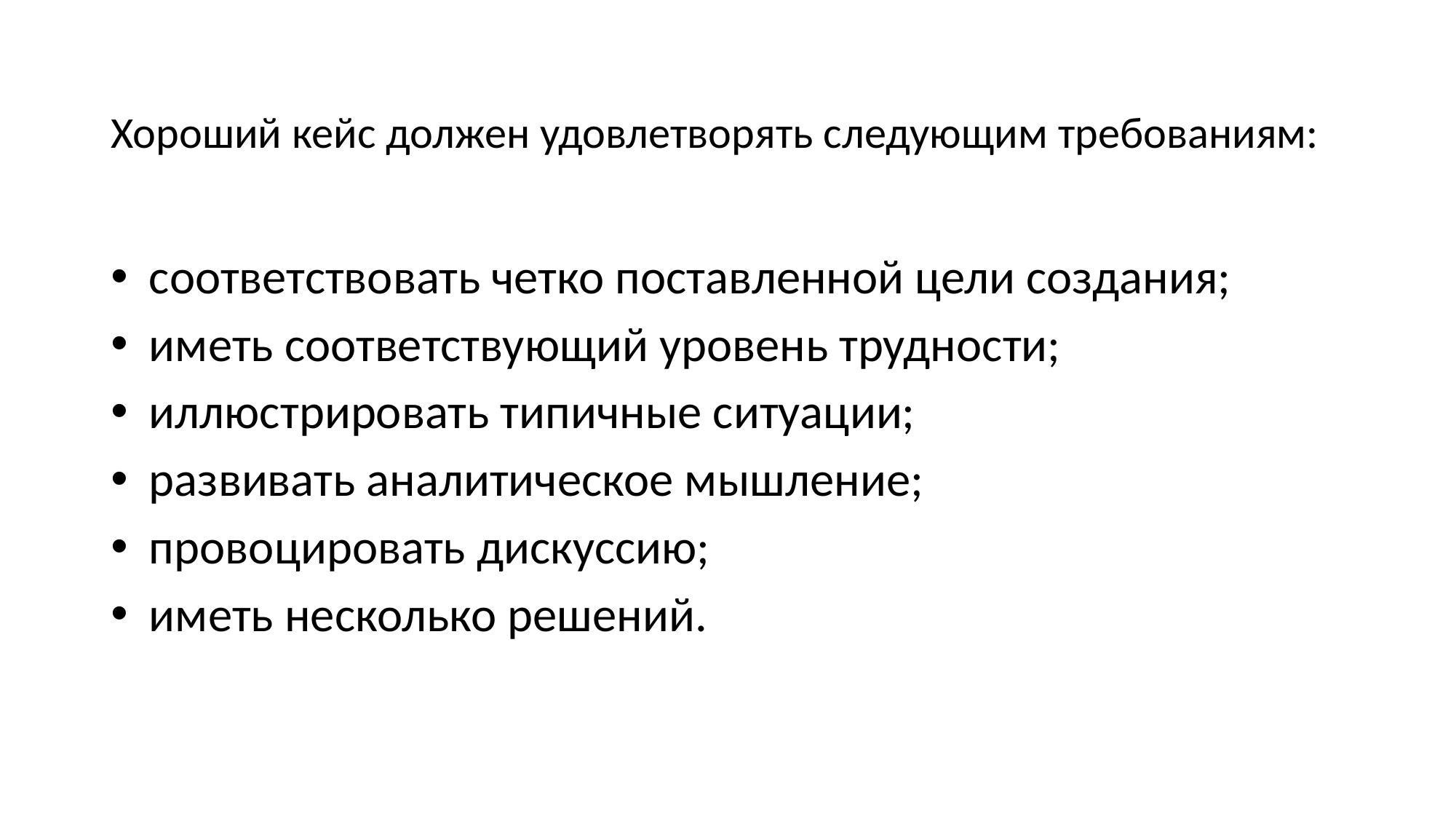

# Хороший кейс должен удовлетворять следующим требованиям:
 соответствовать четко поставленной цели создания;
 иметь соответствующий уровень трудности;
 иллюстрировать типичные ситуации;
 развивать аналитическое мышление;
 провоцировать дискуссию;
 иметь несколько решений.